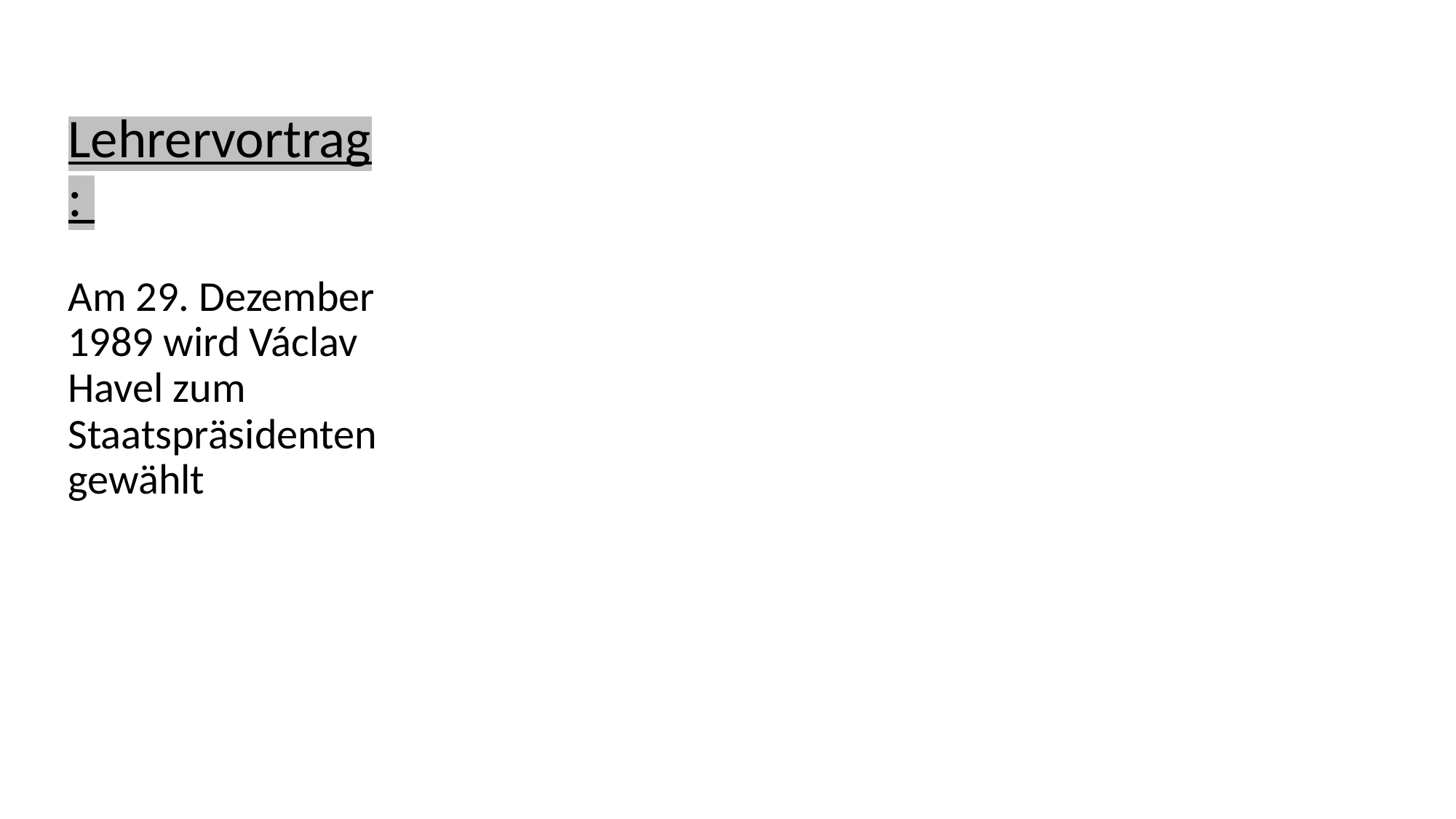

# Lehrervortrag: Am 29. Dezember 1989 wird Václav Havel zum Staatspräsidenten gewählt